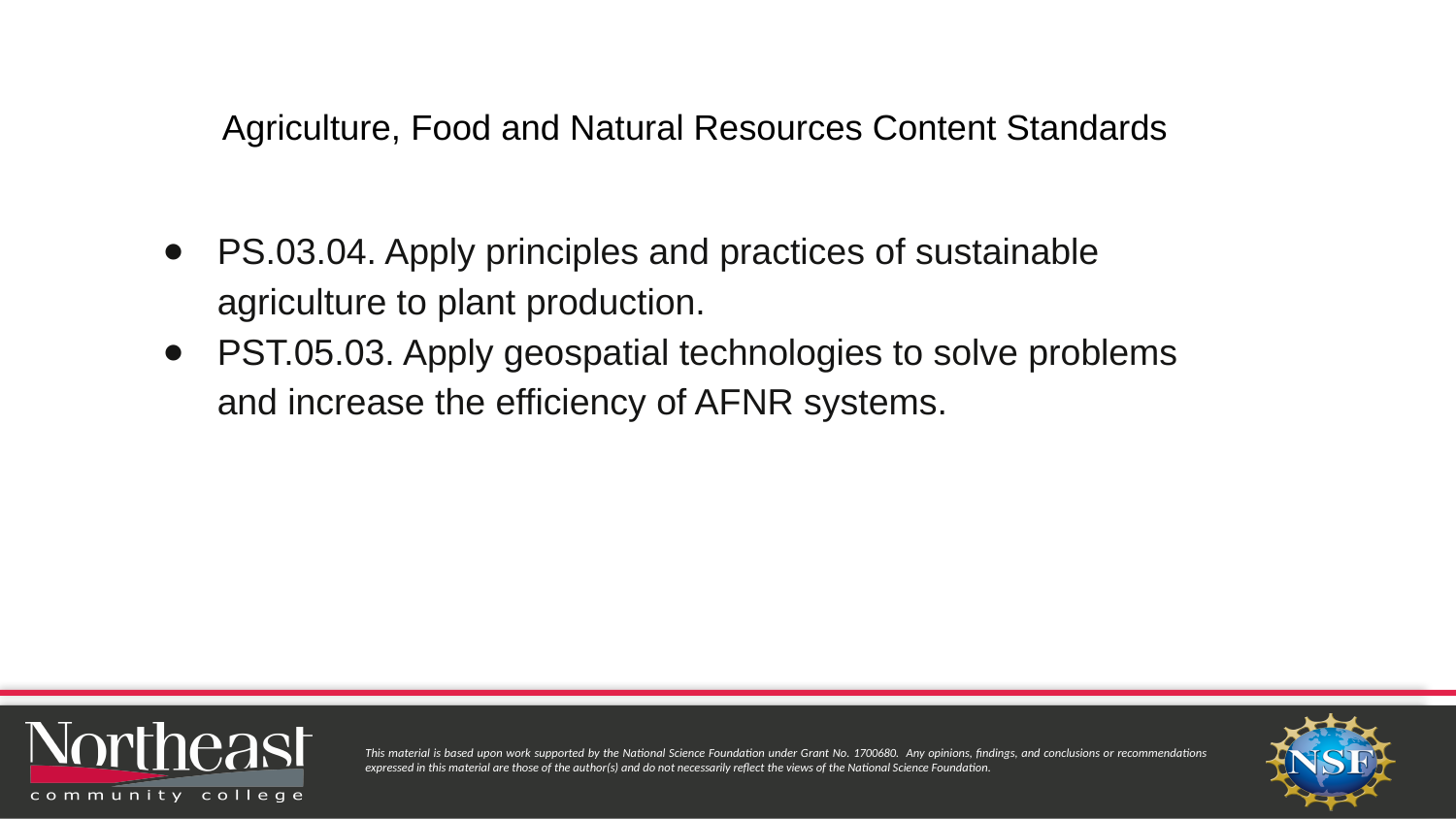

# Agriculture, Food and Natural Resources Content Standards
PS.03.04. Apply principles and practices of sustainable agriculture to plant production.
PST.05.03. Apply geospatial technologies to solve problems and increase the efficiency of AFNR systems.